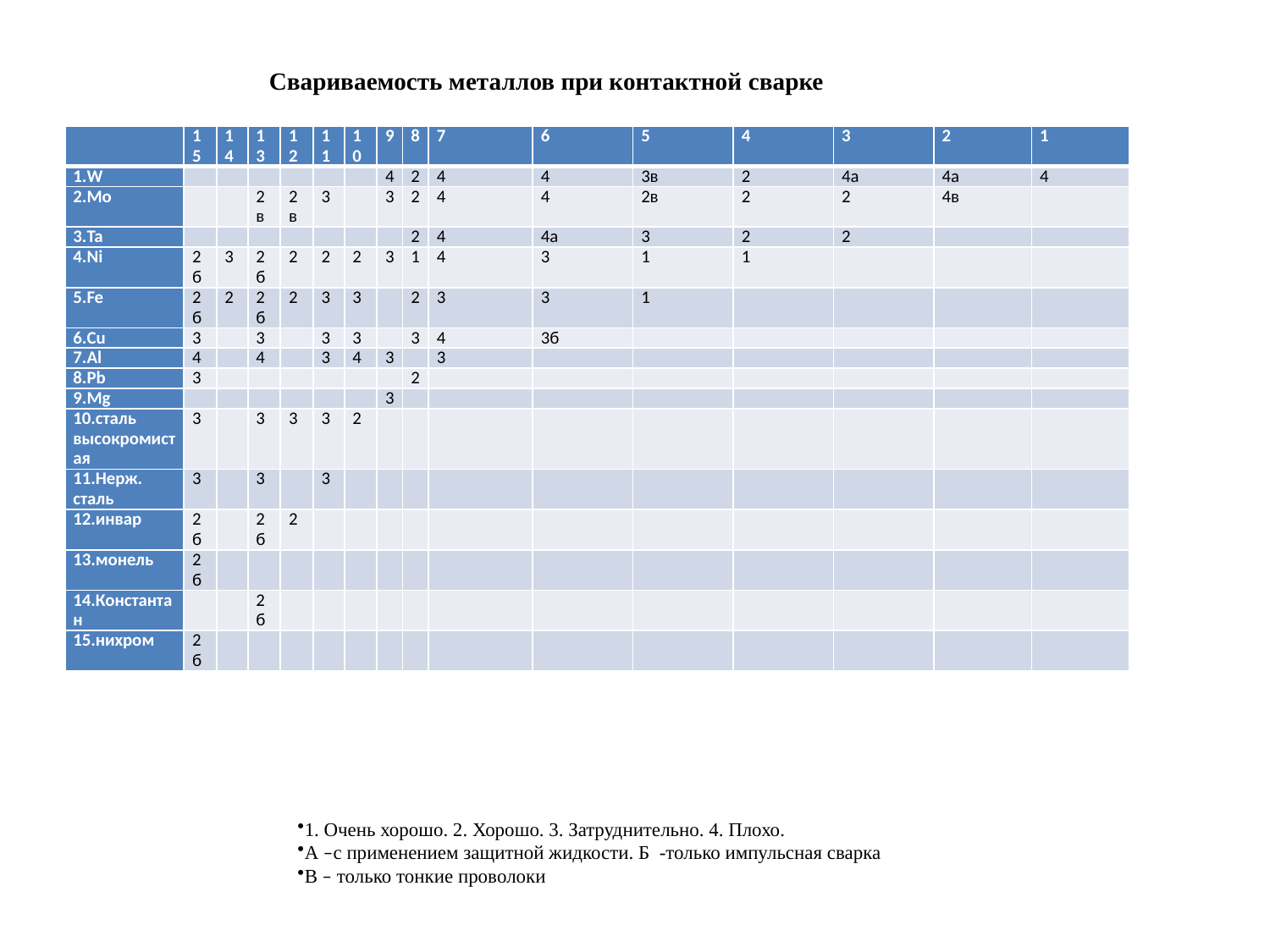

# Свариваемость металлов при контактной сварке
|  | 15 | 14 | 13 | 12 | 11 | 10 | 9 | 8 | 7 | 6 | 5 | 4 | 3 | 2 | 1 |
| --- | --- | --- | --- | --- | --- | --- | --- | --- | --- | --- | --- | --- | --- | --- | --- |
| 1.W |  |  |  |  |  |  | 4 | 2 | 4 | 4 | 3в | 2 | 4а | 4а | 4 |
| 2.Mo |  |  | 2в | 2в | 3 |  | 3 | 2 | 4 | 4 | 2в | 2 | 2 | 4в |  |
| 3.Ta |  |  |  |  |  |  |  | 2 | 4 | 4а | 3 | 2 | 2 |  |  |
| 4.Ni | 2б | 3 | 2б | 2 | 2 | 2 | 3 | 1 | 4 | 3 | 1 | 1 |  |  |  |
| 5.Fe | 2б | 2 | 2б | 2 | 3 | 3 |  | 2 | 3 | 3 | 1 |  |  |  |  |
| 6.Cu | 3 |  | 3 |  | 3 | 3 |  | 3 | 4 | 3б |  |  |  |  |  |
| 7.Al | 4 |  | 4 |  | 3 | 4 | 3 |  | 3 |  |  |  |  |  |  |
| 8.Pb | 3 |  |  |  |  |  |  | 2 |  |  |  |  |  |  |  |
| 9.Mg |  |  |  |  |  |  | 3 |  |  |  |  |  |  |  |  |
| 10.сталь высокромистая | 3 |  | 3 | 3 | 3 | 2 |  |  |  |  |  |  |  |  |  |
| 11.Нерж. сталь | 3 |  | 3 |  | 3 |  |  |  |  |  |  |  |  |  |  |
| 12.инвар | 2б |  | 2б | 2 |  |  |  |  |  |  |  |  |  |  |  |
| 13.монель | 2б |  |  |  |  |  |  |  |  |  |  |  |  |  |  |
| 14.Константан |  |  | 2б |  |  |  |  |  |  |  |  |  |  |  |  |
| 15.нихром | 2б |  |  |  |  |  |  |  |  |  |  |  |  |  |  |

1. Очень хорошо. 2. Хорошо. 3. Затруднительно. 4. Плохо.
А –с применением защитной жидкости. Б  -только импульсная сварка
В – только тонкие проволоки